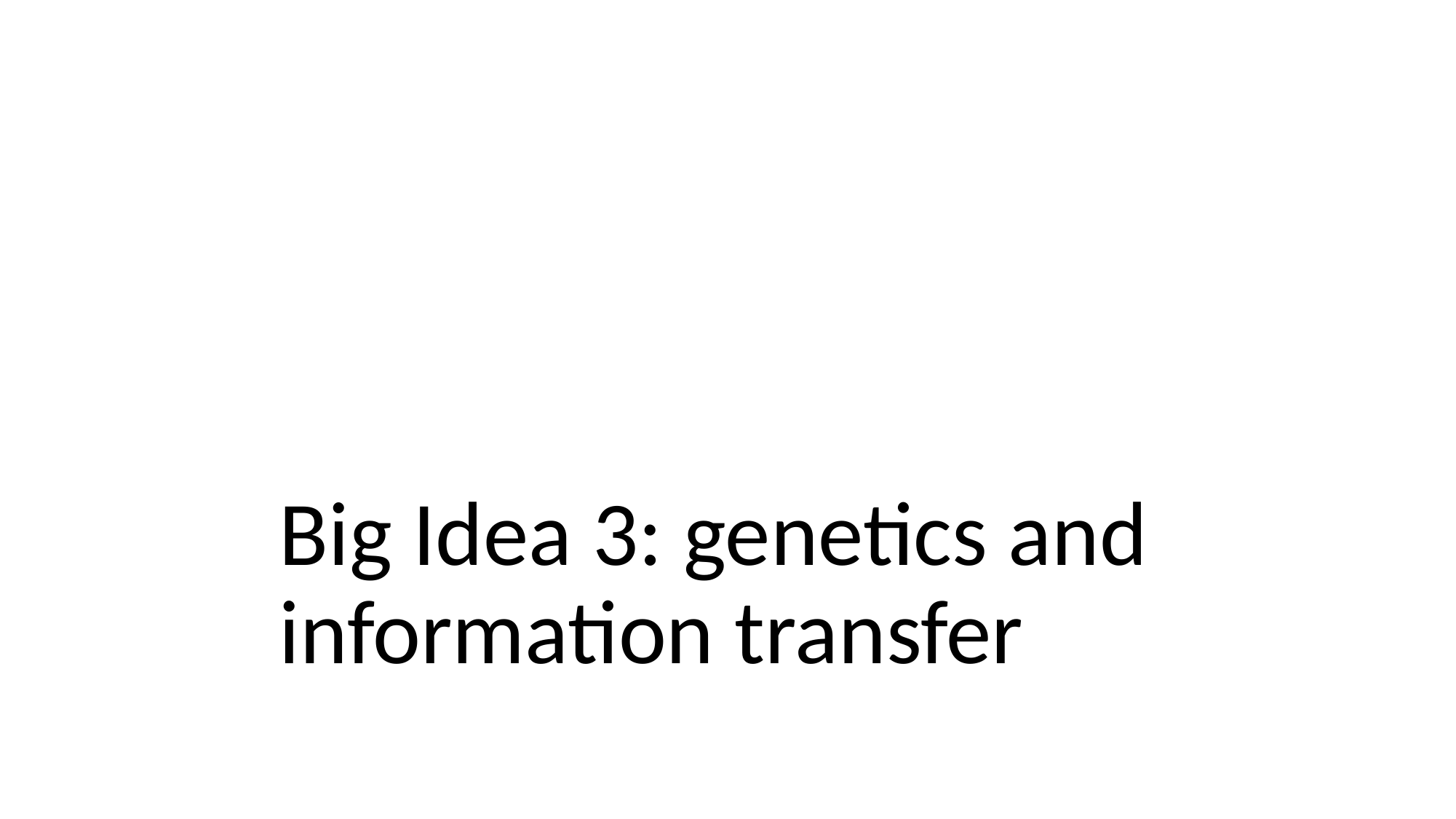

# Big Idea 3: genetics and information transfer